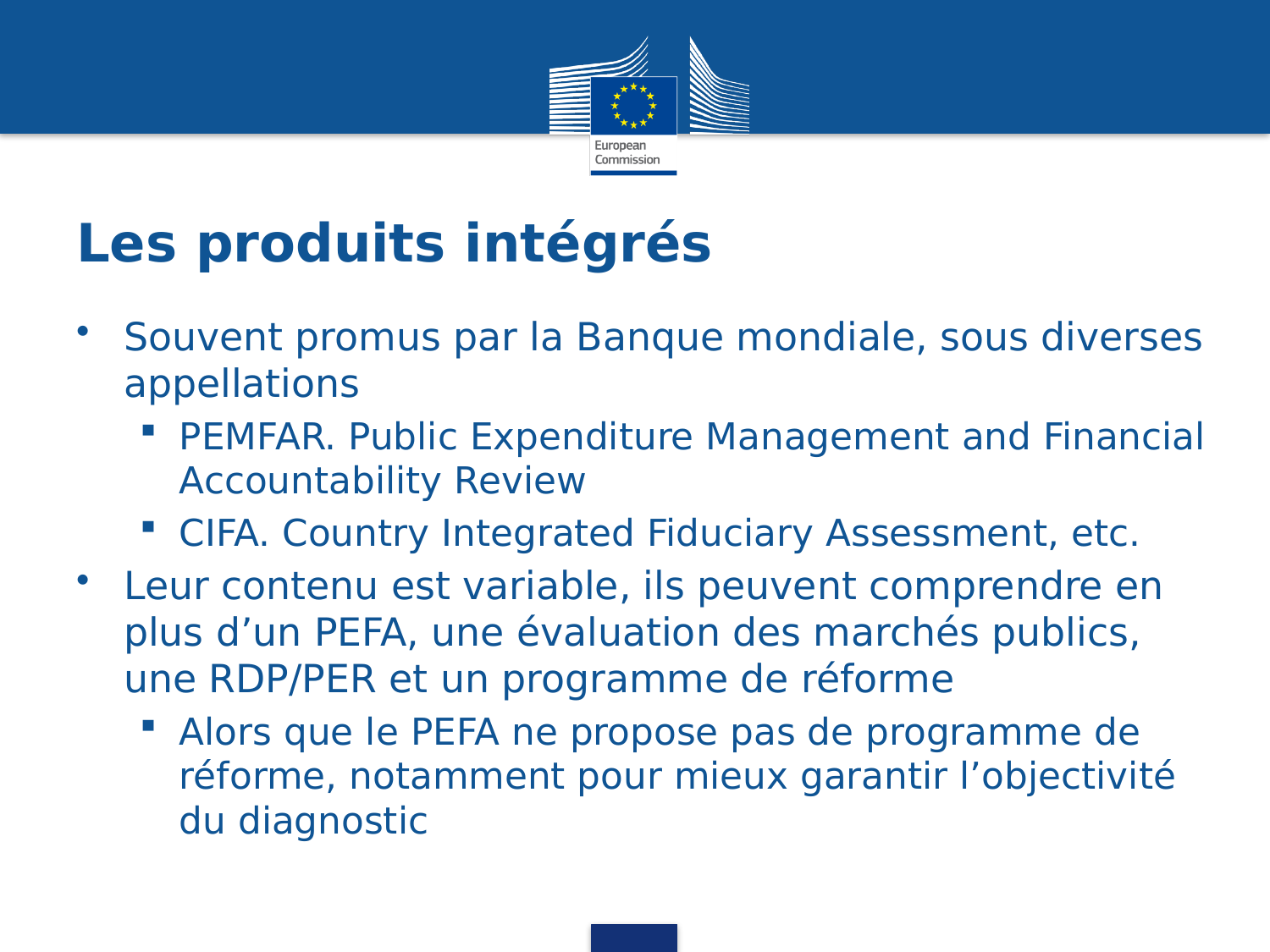

# Les produits intégrés
Souvent promus par la Banque mondiale, sous diverses appellations
PEMFAR. Public Expenditure Management and Financial Accountability Review
CIFA. Country Integrated Fiduciary Assessment, etc.
Leur contenu est variable, ils peuvent comprendre en plus d’un PEFA, une évaluation des marchés publics, une RDP/PER et un programme de réforme
Alors que le PEFA ne propose pas de programme de réforme, notamment pour mieux garantir l’objectivité du diagnostic